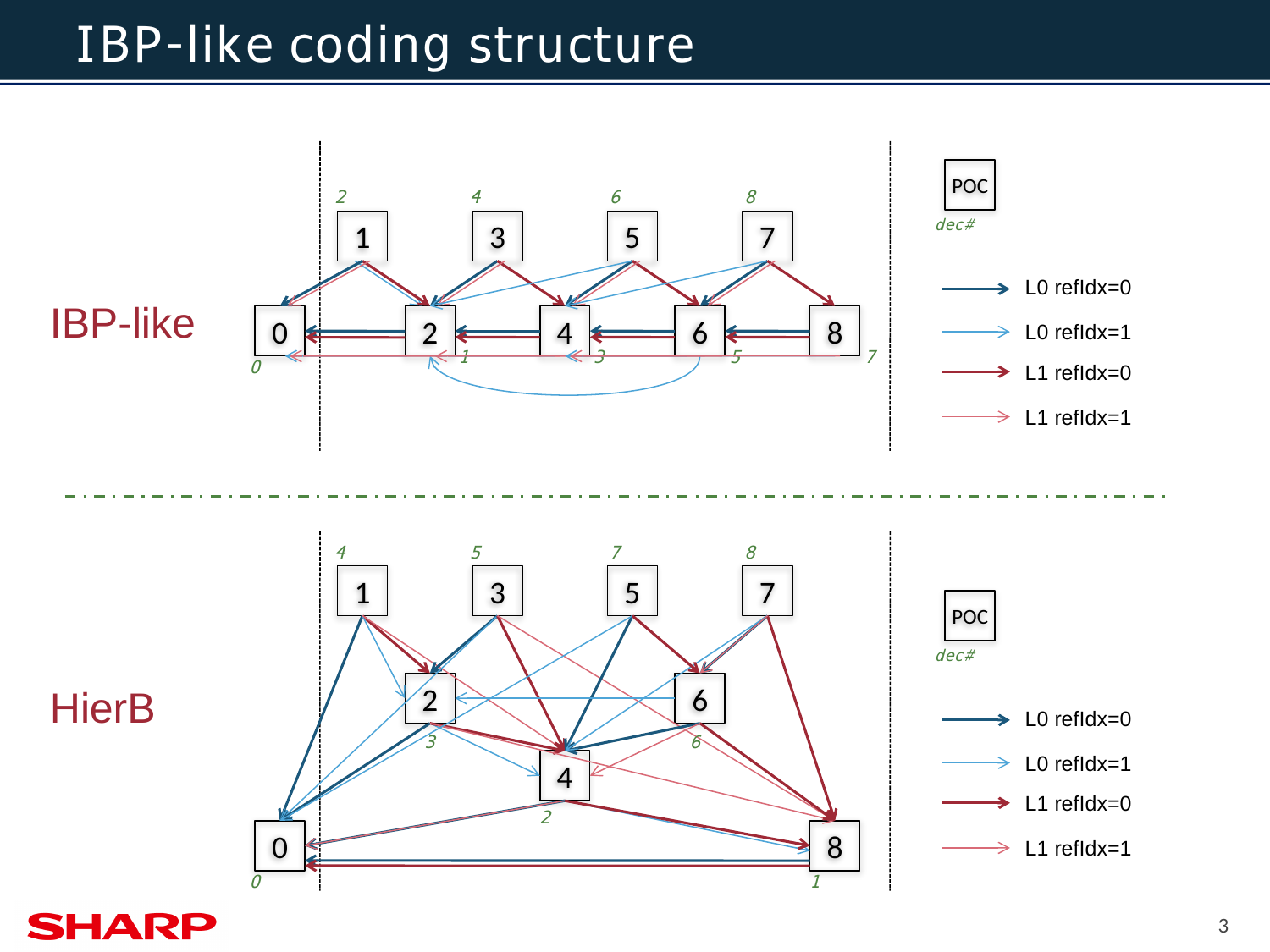

# IBP-like coding structure
POC
2
4
6
8
dec#
1
3
5
7
L0 refIdx=0
0
8
2
4
6
L0 refIdx=1
1
3
5
7
0
L1 refIdx=0
L1 refIdx=1
IBP-like
4
5
7
8
1
3
5
7
POC
dec#
2
6
L0 refIdx=0
3
6
L0 refIdx=1
4
L1 refIdx=0
2
0
8
L1 refIdx=1
0
1
HierB
3